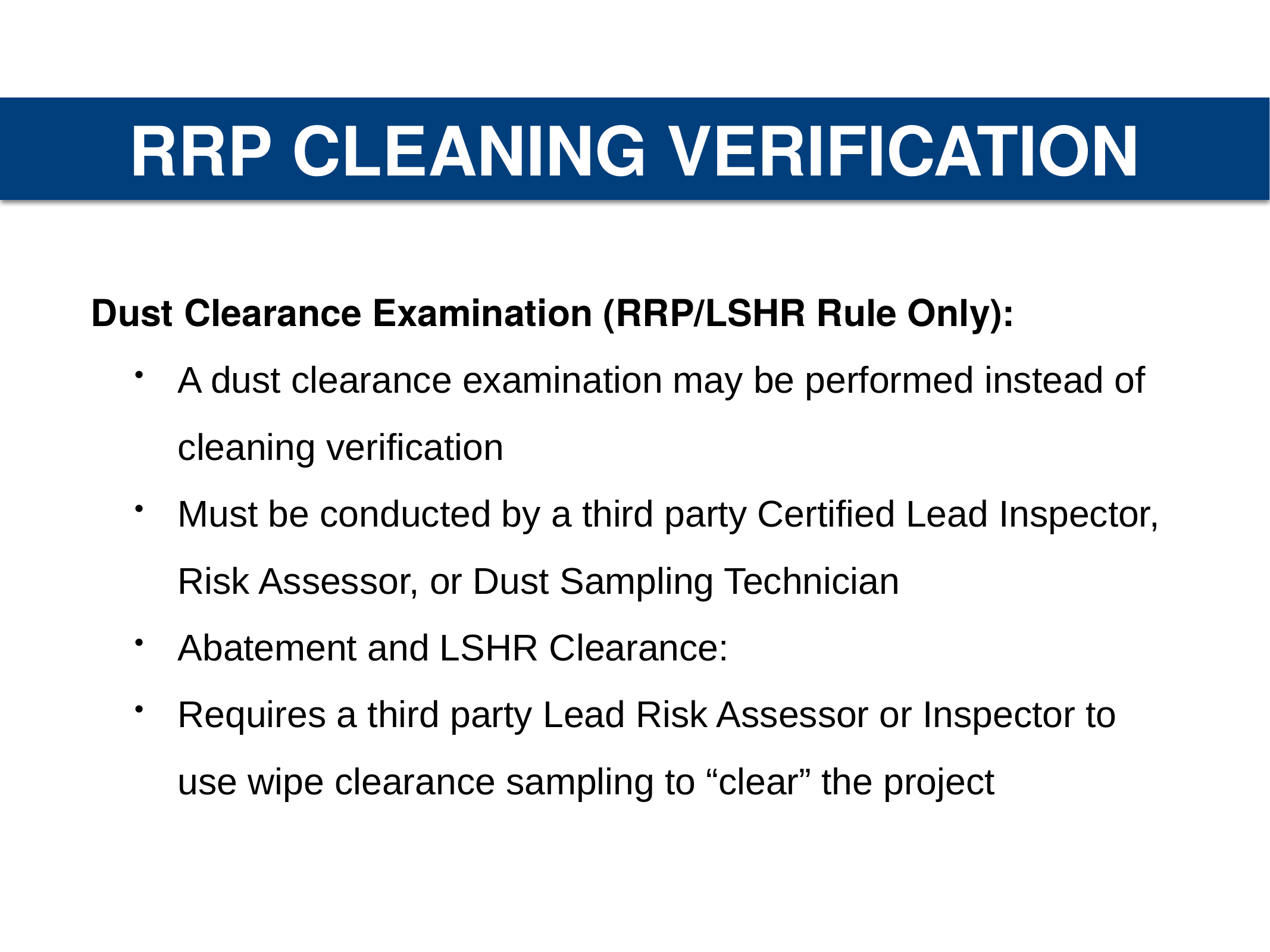

RRP CLEANING VERIFICATION
Dust Clearance Examination (RRP/LSHR Rule Only):
A dust clearance examination may be performed instead of cleaning verification
Must be conducted by a third party Certified Lead Inspector, Risk Assessor, or Dust Sampling Technician
Abatement and LSHR Clearance:
Requires a third party Lead Risk Assessor or Inspector to use wipe clearance sampling to “clear” the project